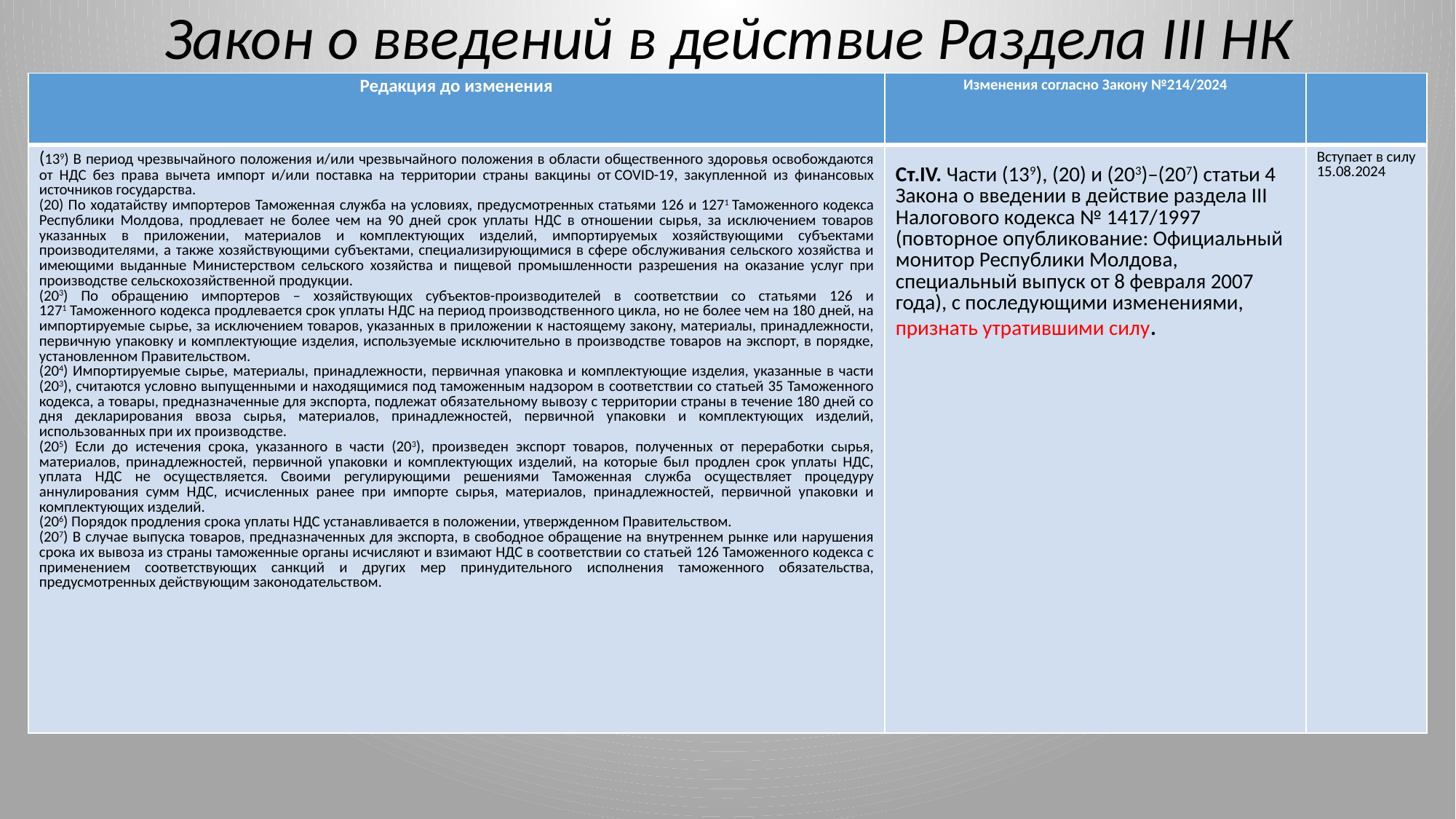

# Закон о введений в действие Раздела III НК
| Редакция до изменения | Изменения согласно Закону №214/2024 |  |
| --- | --- | --- |
| (139) В период чрезвычайного положения и/или чрезвычайного положения в области общественного здоровья освобождаются от НДС без права вычета импорт и/или поставка на территории страны вакцины от COVID-19, закупленной из финансовых источников государства. (20) По ходатайству импортеров Таможенная служба на условиях, предусмотренных статьями 126 и 1271 Таможенного кодекса Республики Молдова, продлевает не более чем на 90 дней срок уплаты НДС в отношении сырья, за исключением товаров указанных в приложении, материалов и комплектующих изделий, импортируемых хозяйствующими субъектами производителями, а также хозяйствующими субъектами, специализирующимися в сфере обслуживания сельского хозяйства и имеющими выданные Министерством сельского хозяйства и пищевой промышленности разрешения на оказание услуг при производстве сельскохозяйственной продукции. (203) По обращению импортеров – хозяйствующих субъектов-производителей в соответствии со статьями 126 и 1271 Таможенного кодекса продлевается срок уплаты НДС на период производственного цикла, но не более чем на 180 дней, на импортируемые сырье, за исключением товаров, указанных в приложении к настоящему закону, материалы, принадлежности, первичную упаковку и комплектующие изделия, используемые исключительно в производстве товаров на экспорт, в порядке, установленном Правительством. (204) Импортируемые сырье, материалы, принадлежности, первичная упаковка и комплектующие изделия, указанные в части (203), считаются условно выпущенными и находящимися под таможенным надзором в соответствии со статьей 35 Таможенного кодекса, а товары, предназначенные для экспорта, подлежат обязательному вывозу с территории страны в течение 180 дней со дня декларирования ввоза сырья, материалов, принадлежностей, первичной упаковки и комплектующих изделий, использованных при их производстве. (205) Если до истечения срока, указанного в части (203), произведен экспорт товаров, полученных от переработки сырья, материалов, принадлежностей, первичной упаковки и комплектующих изделий, на которые был продлен срок уплаты НДС, уплата НДС не осуществляется. Своими регулирующими решениями Таможенная служба осуществляет процедуру аннулирования сумм НДС, исчисленных ранее при импорте сырья, материалов, принадлежностей, первичной упаковки и комплектующих изделий. (206) Порядок продления срока уплаты НДС устанавливается в положении, утвержденном Правительством. (207) В случае выпуска товаров, предназначенных для экспорта, в свободное обращение на внутреннем рынке или нарушения срока их вывоза из страны таможенные органы исчисляют и взимают НДС в соответствии со статьей 126 Таможенного кодекса с применением соответствующих санкций и других мер принудительного исполнения таможенного обязательства, предусмотренных действующим законодательством. | Ст.IV. Части (139), (20) и (203)–(207) статьи 4 Закона о введении в действие раздела III Налогового кодекса № 1417/1997 (повторное опубликование: Официальный монитор Республики Молдова, специальный выпуск от 8 февраля 2007 года), с последующими изменениями, признать утратившими силу. | Вступает в силу 15.08.2024 |